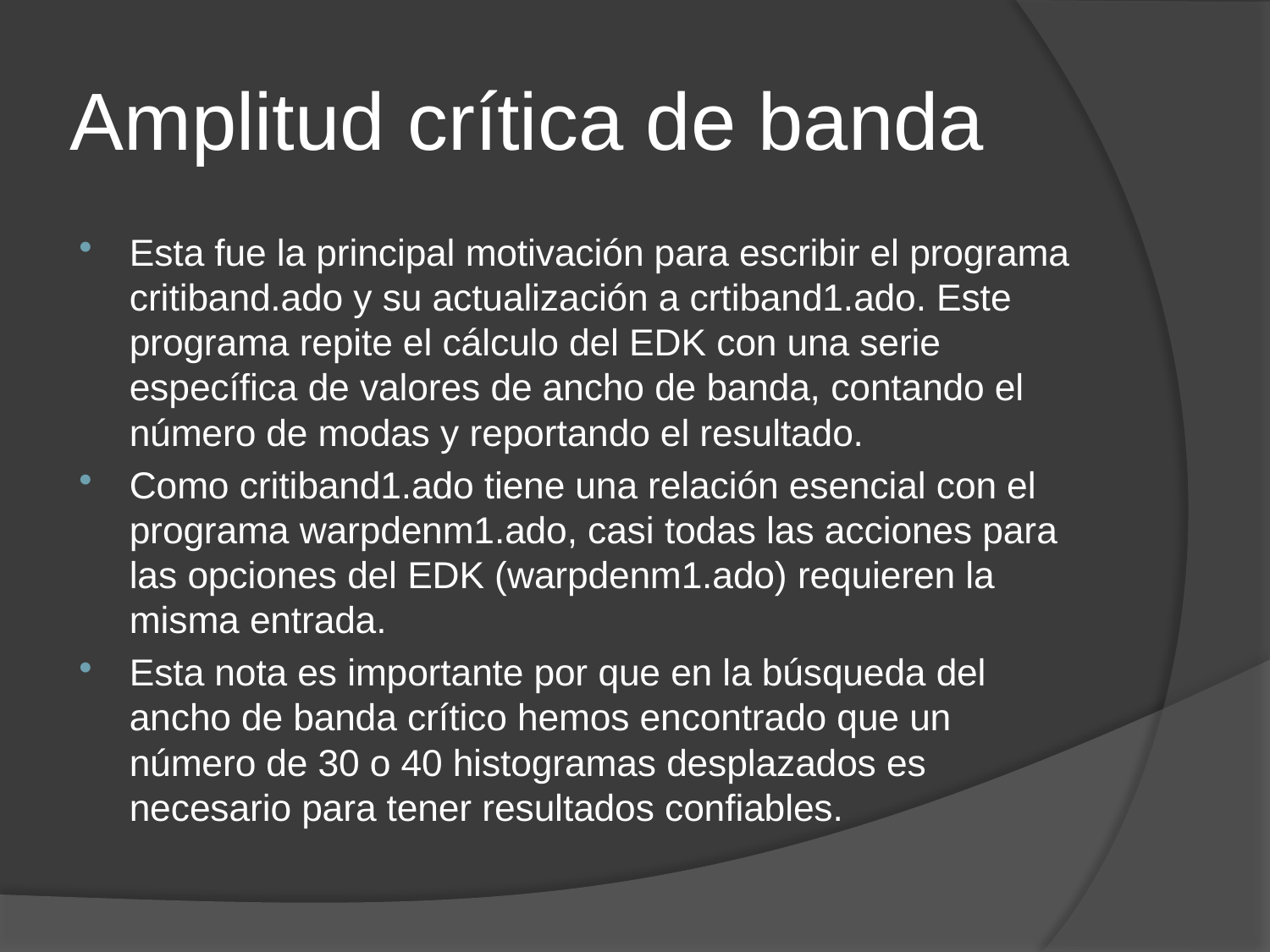

# Amplitud crítica de banda
Esta fue la principal motivación para escribir el programa critiband.ado y su actualización a crtiband1.ado. Este programa repite el cálculo del EDK con una serie específica de valores de ancho de banda, contando el número de modas y reportando el resultado.
Como critiband1.ado tiene una relación esencial con el programa warpdenm1.ado, casi todas las acciones para las opciones del EDK (warpdenm1.ado) requieren la misma entrada.
Esta nota es importante por que en la búsqueda del ancho de banda crítico hemos encontrado que un número de 30 o 40 histogramas desplazados es necesario para tener resultados confiables.